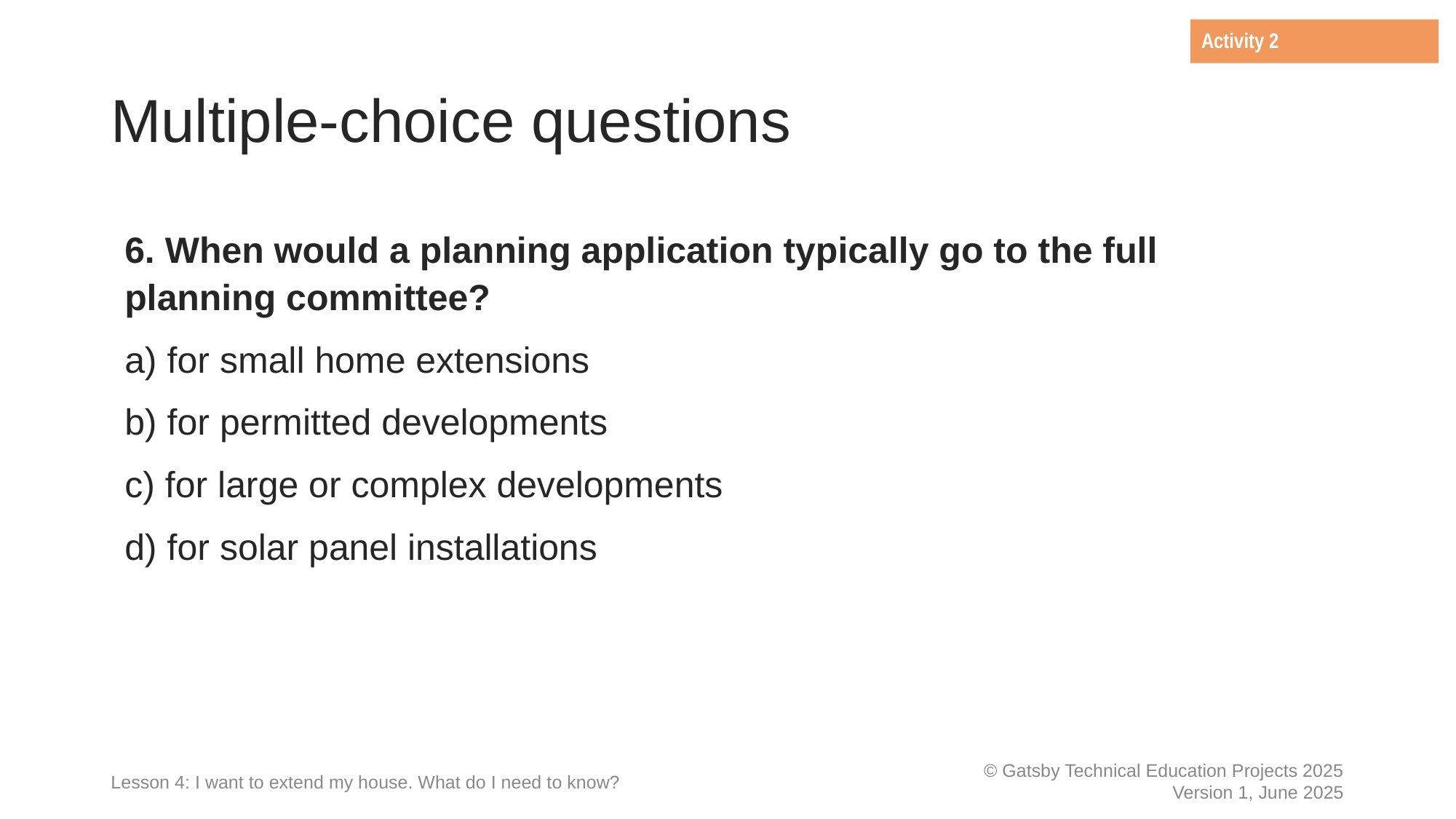

Activity 2
# Multiple-choice questions
6. When would a planning application typically go to the full planning committee?
a) for small home extensions
b) for permitted developments
c) for large or complex developments
d) for solar panel installations

Lesson 4: I want to extend my house. What do I need to know?